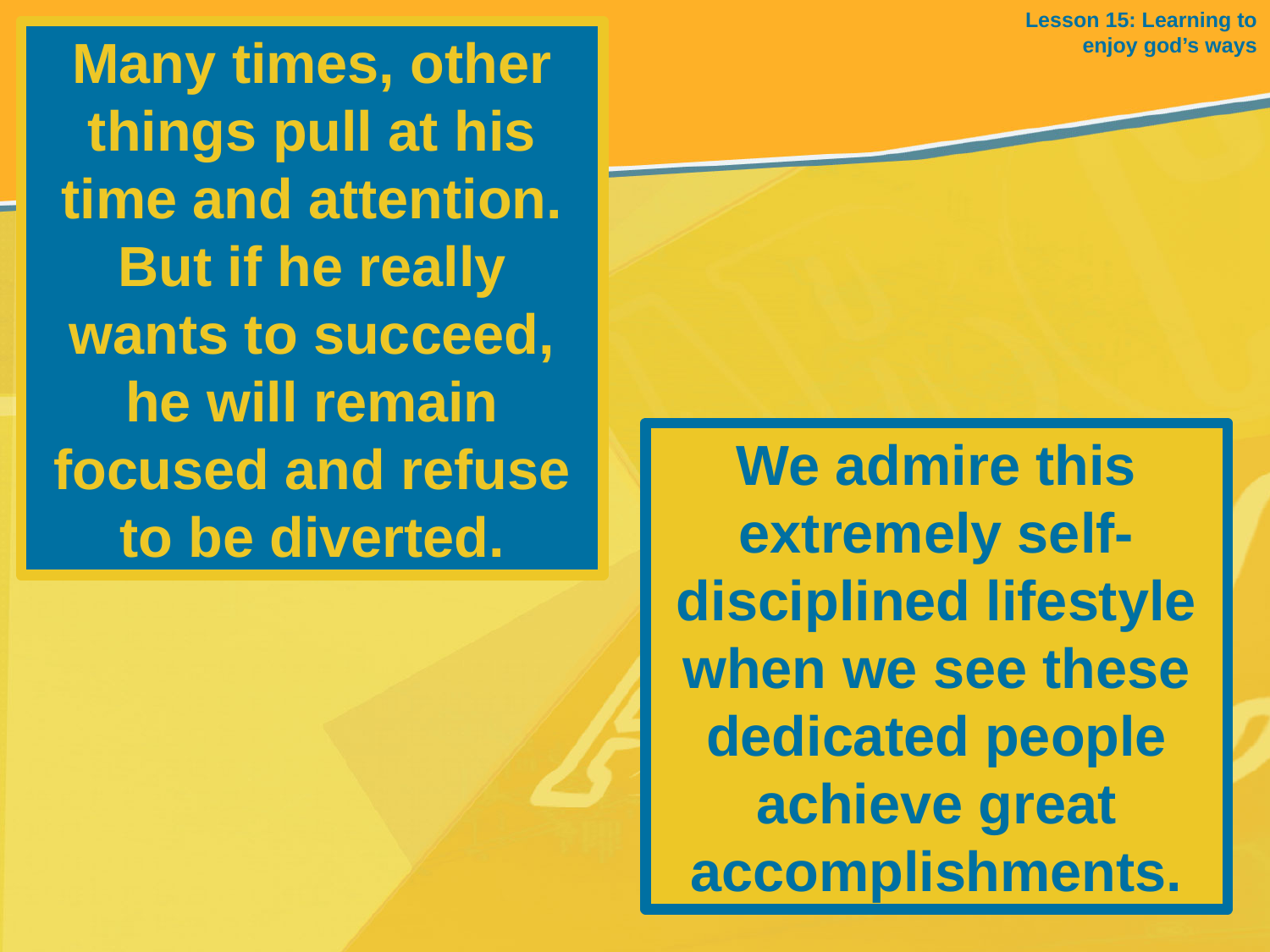

Lesson 15: Learning to enjoy god’s ways
Many times, other things pull at his time and attention. But if he really wants to succeed, he will remain focused and refuse to be diverted.
We admire this extremely self-disciplined lifestyle when we see these dedicated people achieve great accomplishments.